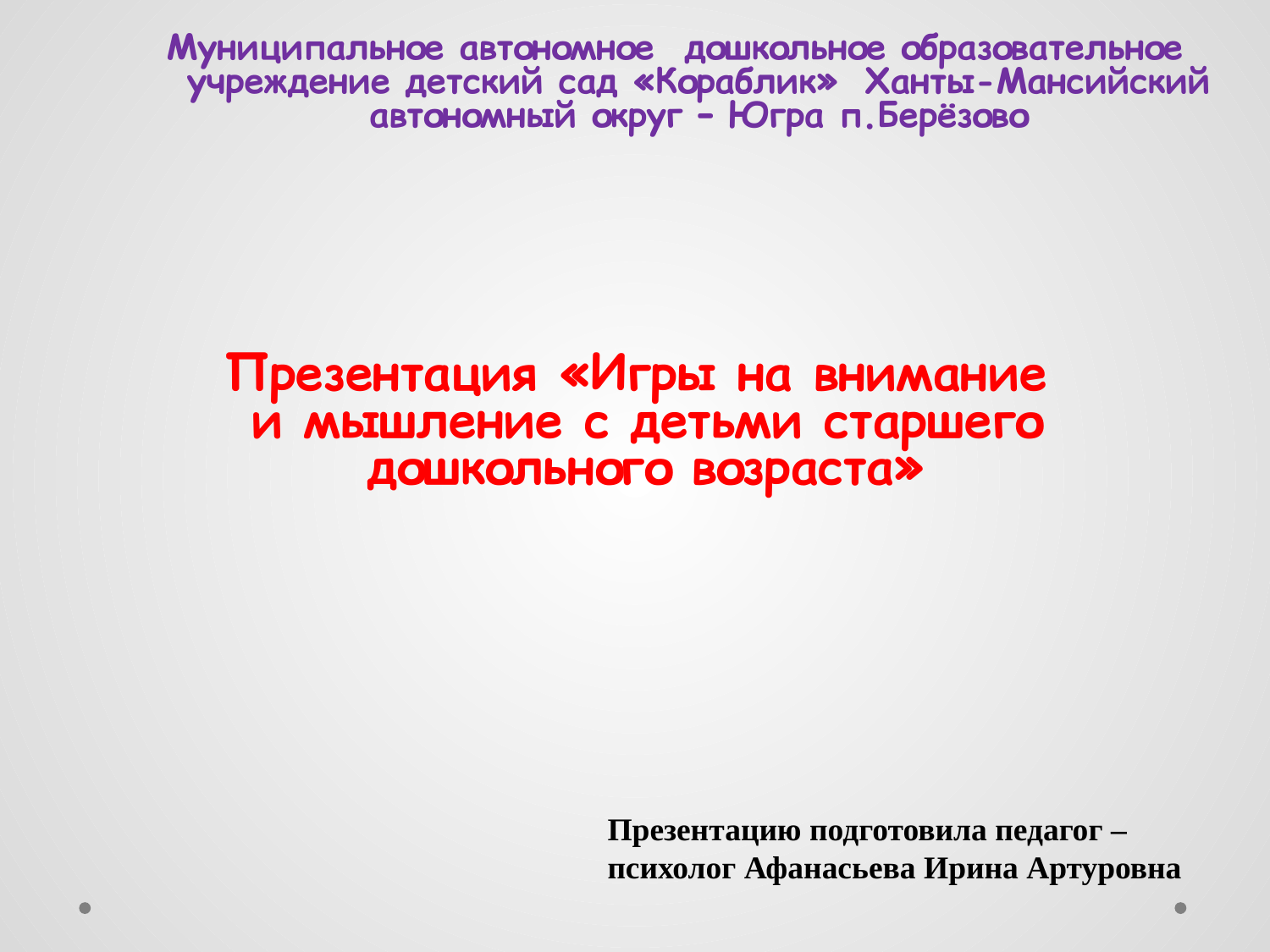

Муниципальное автономное  дошкольное образовательное учреждение детский сад «Кораблик»  Ханты-Мансийский автономный округ – Югра п.Берёзово

Презентация «Игры на внимание
 и мышление с детьми старшего
 дошкольного возраста»

Презентацию подготовила педагог – психолог Афанасьева Ирина Артуровна